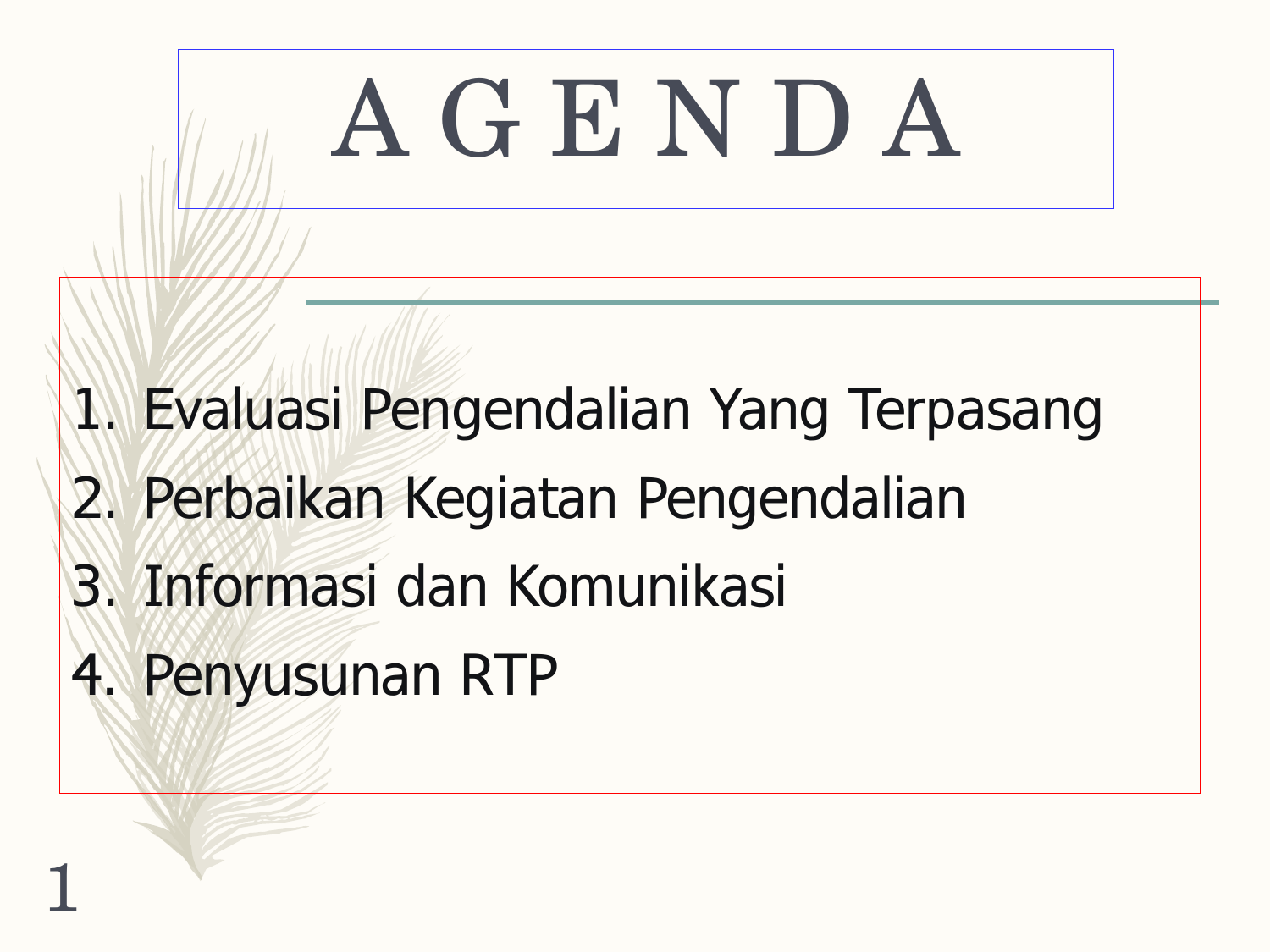

# A G E N D A

Evaluasi Pengendalian Yang Terpasang
Perbaikan Kegiatan Pengendalian
Informasi dan Komunikasi
Penyusunan RTP

1